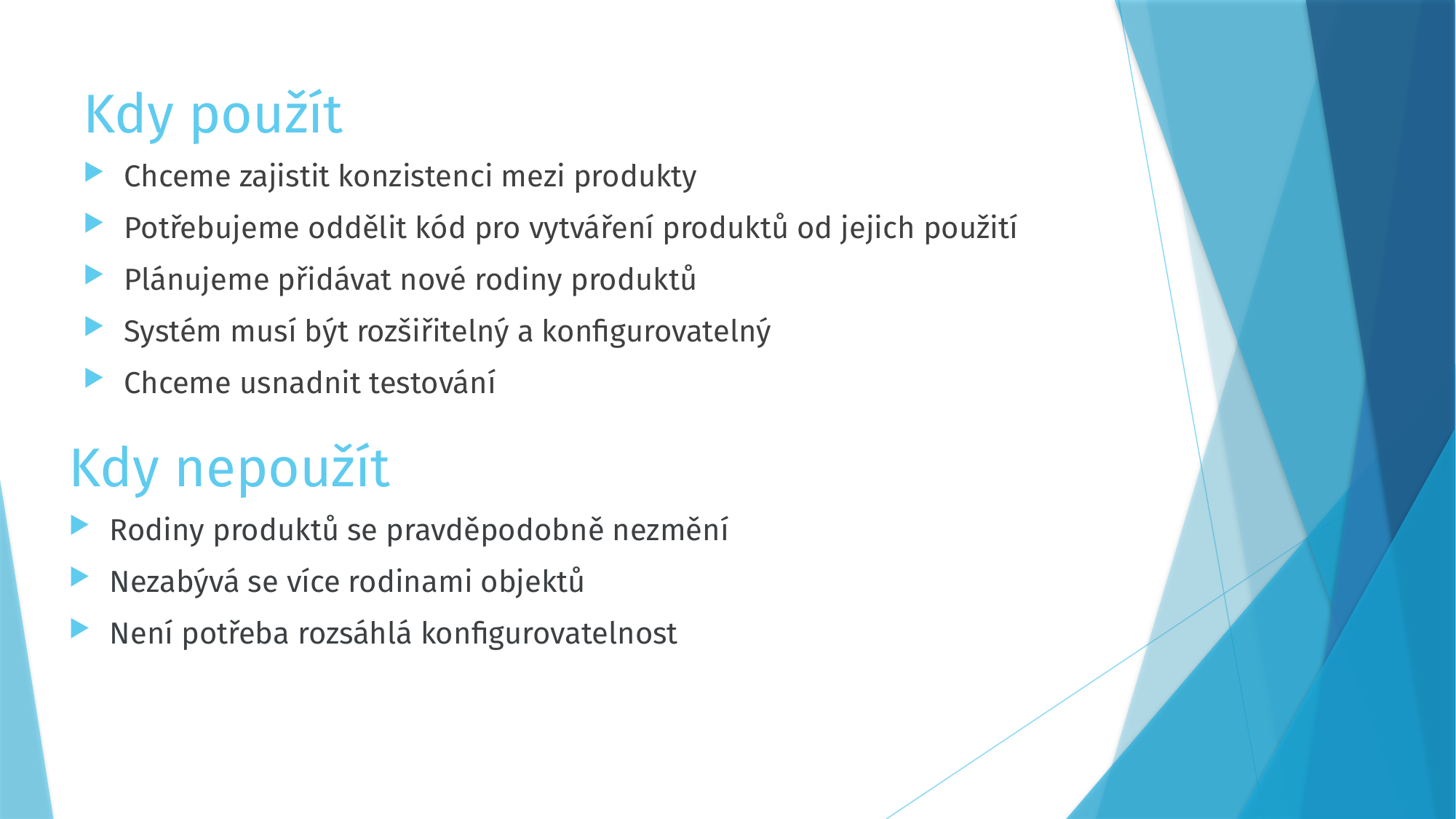

# Kdy použít
Chceme zajistit konzistenci mezi produkty
Potřebujeme oddělit kód pro vytváření produktů od jejich použití
Plánujeme přidávat nové rodiny produktů
Systém musí být rozšiřitelný a konfigurovatelný
Chceme usnadnit testování

Kdy nepoužít
Rodiny produktů se pravděpodobně nezmění
Nezabývá se více rodinami objektů
Není potřeba rozsáhlá konfigurovatelnost